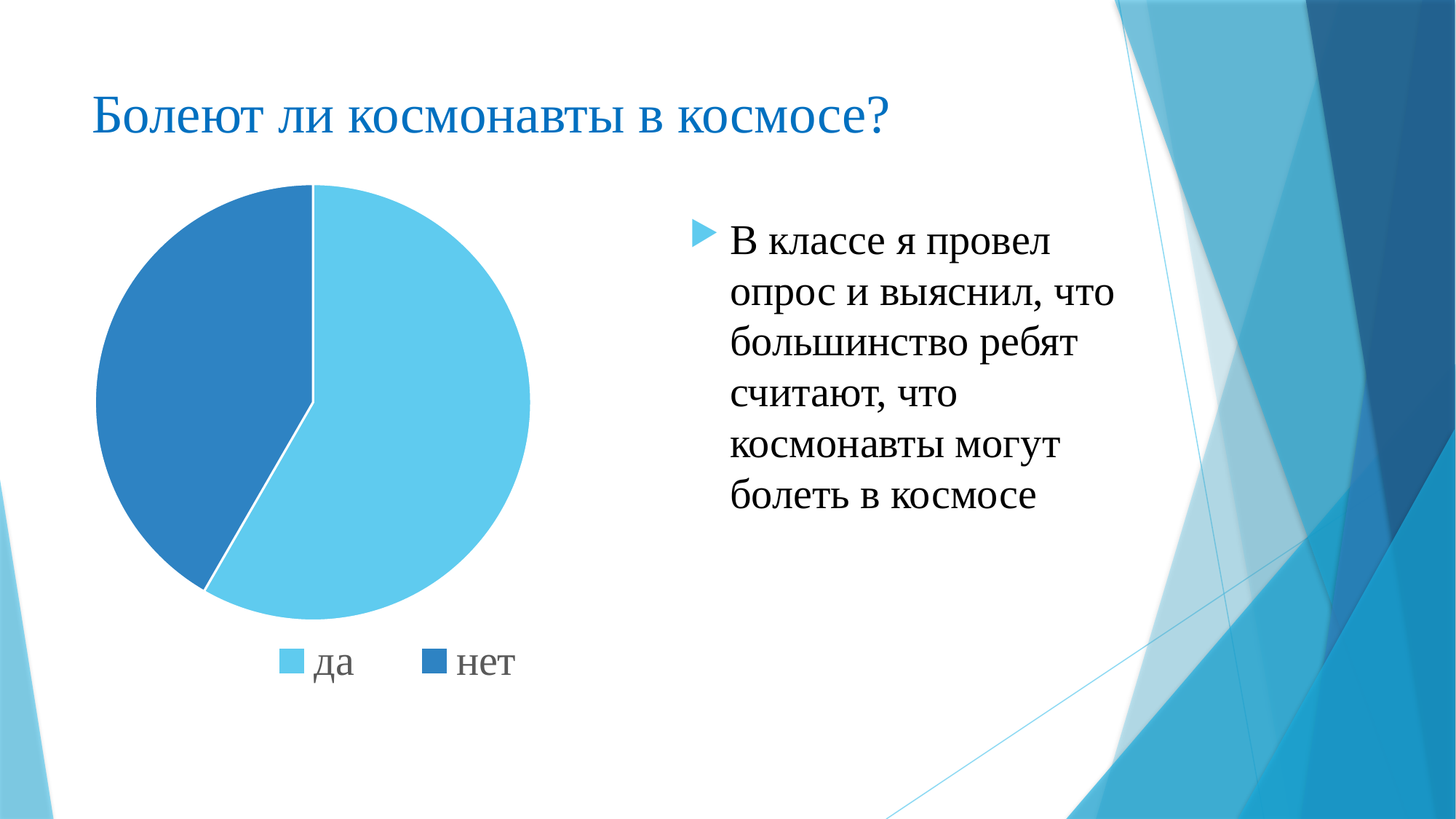

# Болеют ли космонавты в космосе?

### Chart

| Category | Столбец1 |
|---|---|
| да  | 14.0 |
| нет  | 10.0 |
В классе я провел опрос и выяснил, что большинство ребят считают, что космонавты могут  болеть в космосе